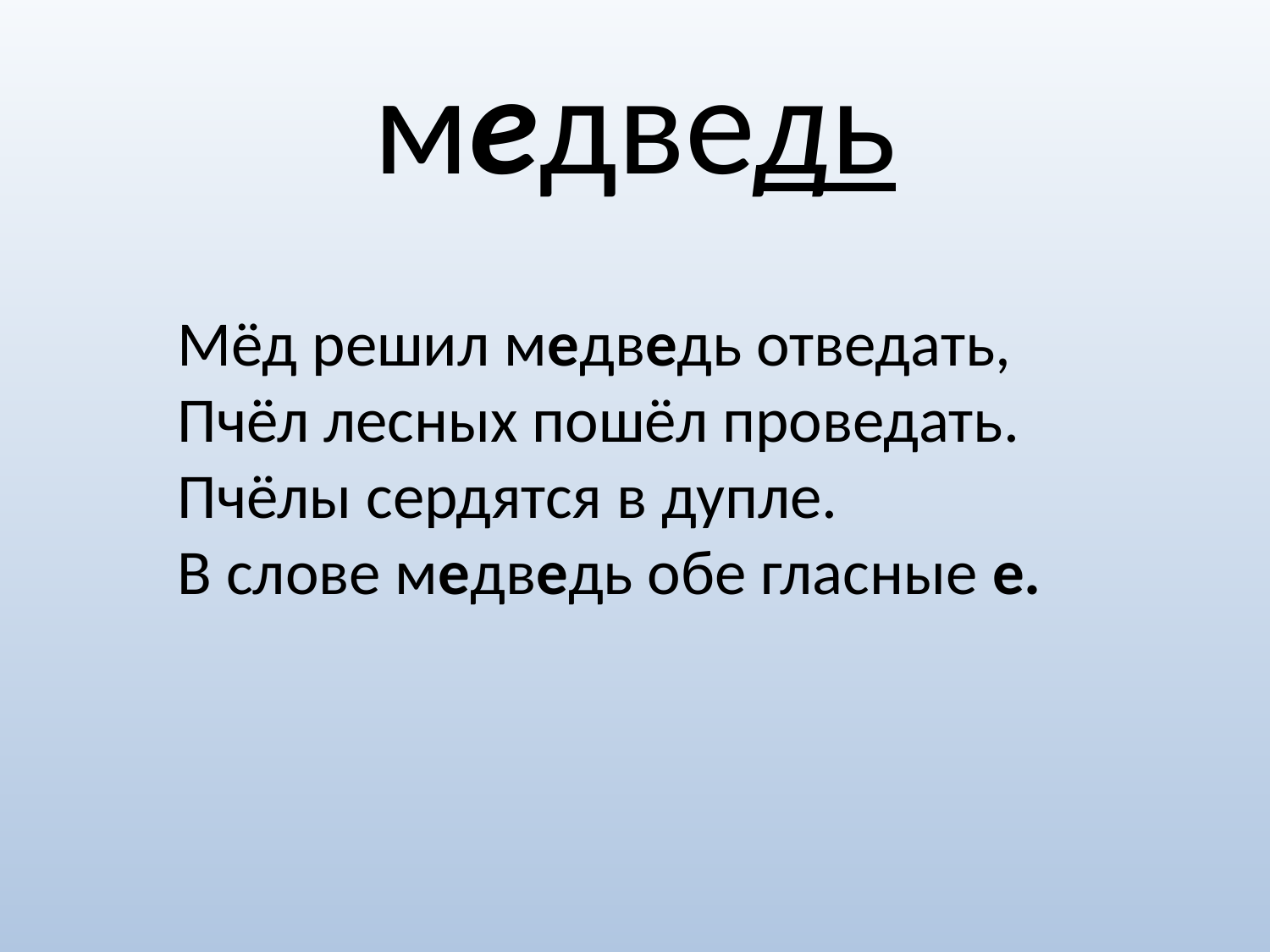

# медведь
Мёд решил медведь отведать,
Пчёл лесных пошёл проведать.
Пчёлы сердятся в дупле.
В слове медведь обе гласные е.